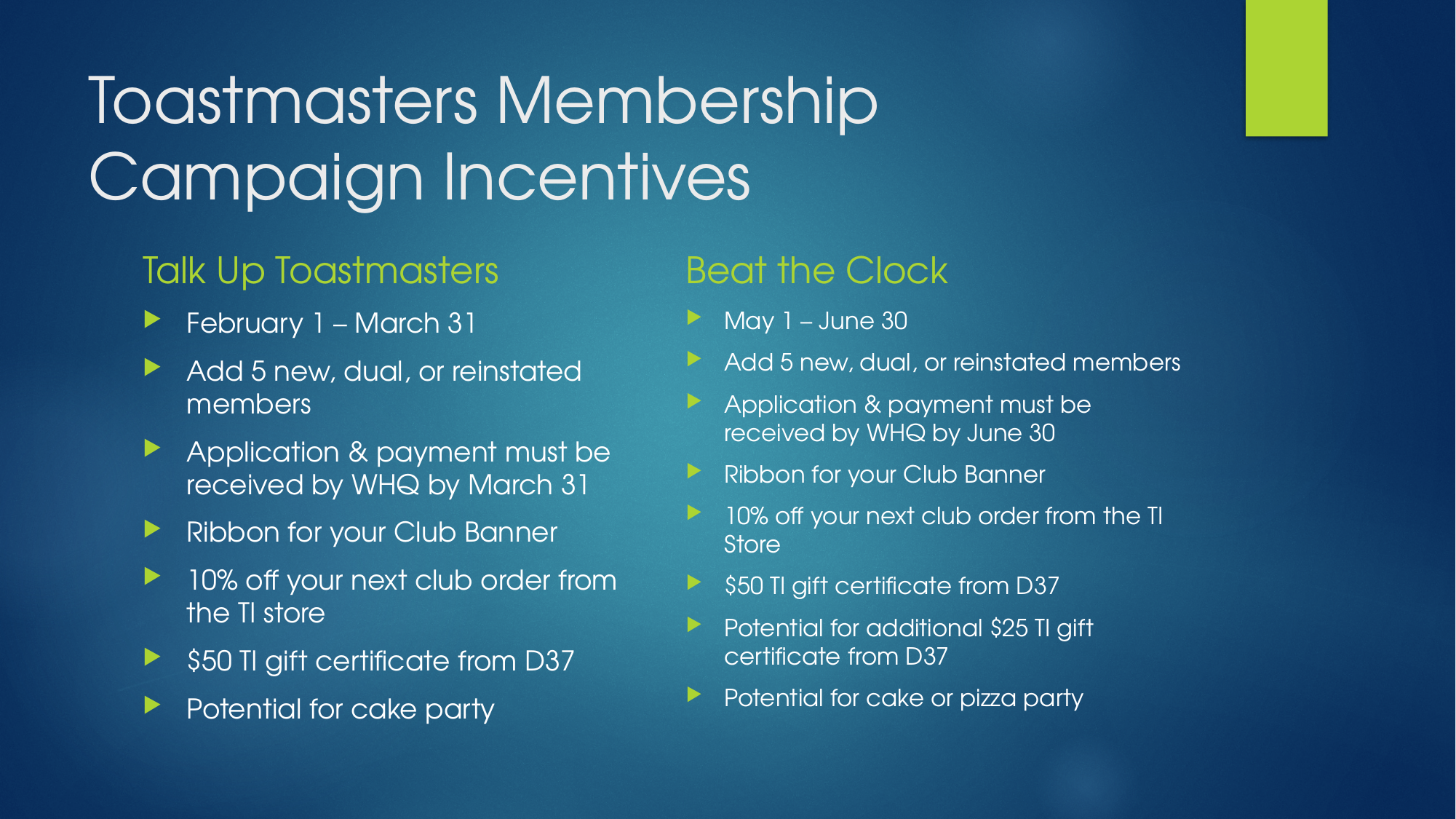

# Toastmasters Membership Campaign Incentives
Talk Up Toastmasters
Beat the Clock
February 1 – March 31
Add 5 new, dual, or reinstated members
Application & payment must be received by WHQ by March 31
Ribbon for your Club Banner
10% off your next club order from the TI store
$50 TI gift certificate from D37
Potential for cake party

May 1 – June 30
Add 5 new, dual, or reinstated members
Application & payment must be received by WHQ by June 30
Ribbon for your Club Banner
10% off your next club order from the TI Store
$50 TI gift certificate from D37
Potential for additional $25 TI gift certificate from D37
Potential for cake or pizza party